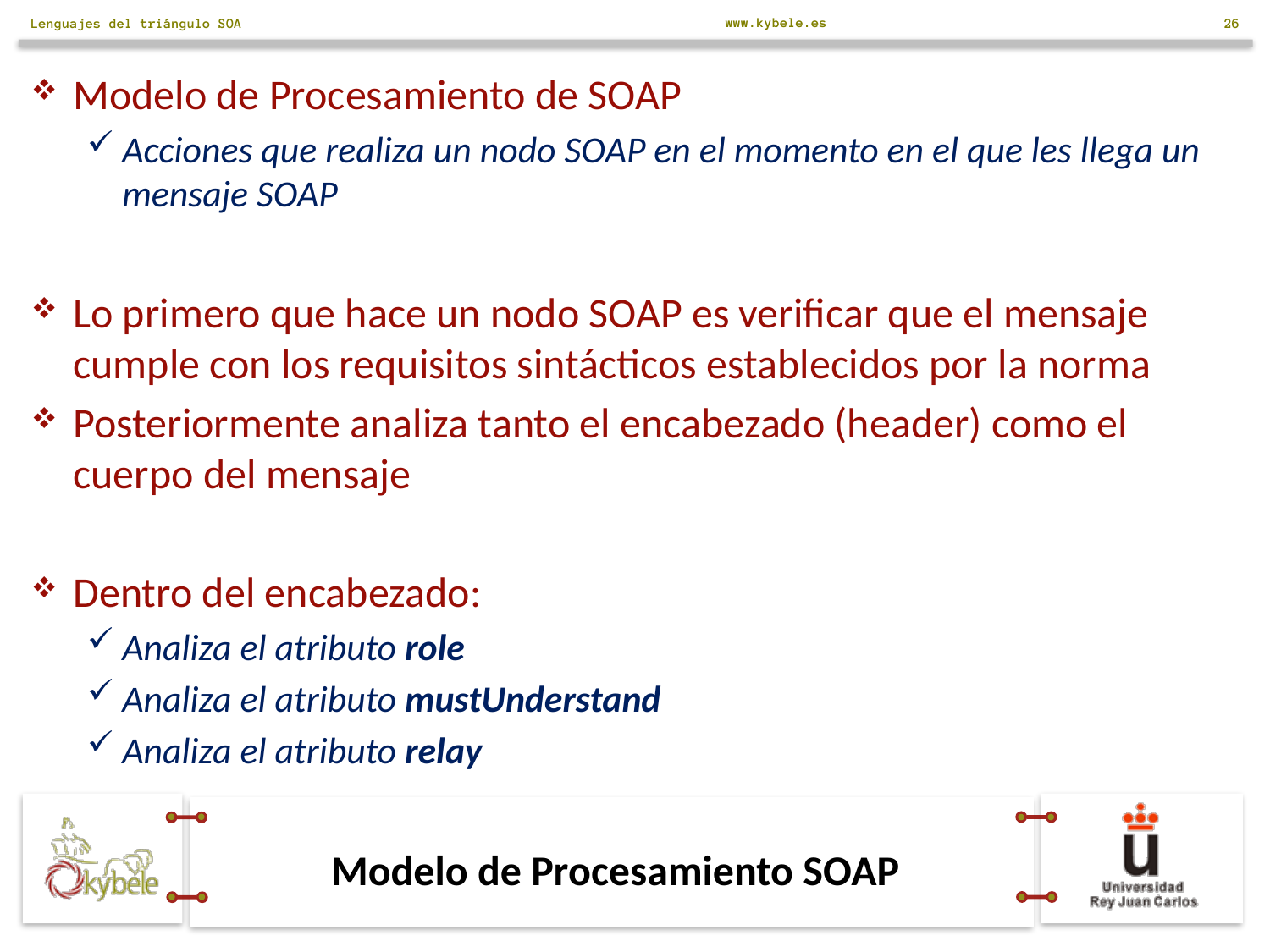

Lenguajes del triángulo SOA
26
Modelo de Procesamiento de SOAP
Acciones que realiza un nodo SOAP en el momento en el que les llega un mensaje SOAP

Lo primero que hace un nodo SOAP es verificar que el mensaje cumple con los requisitos sintácticos establecidos por la norma
Posteriormente analiza tanto el encabezado (header) como el cuerpo del mensaje

Dentro del encabezado:
Analiza el atributo role
Analiza el atributo mustUnderstand
Analiza el atributo relay
# Modelo de Procesamiento SOAP